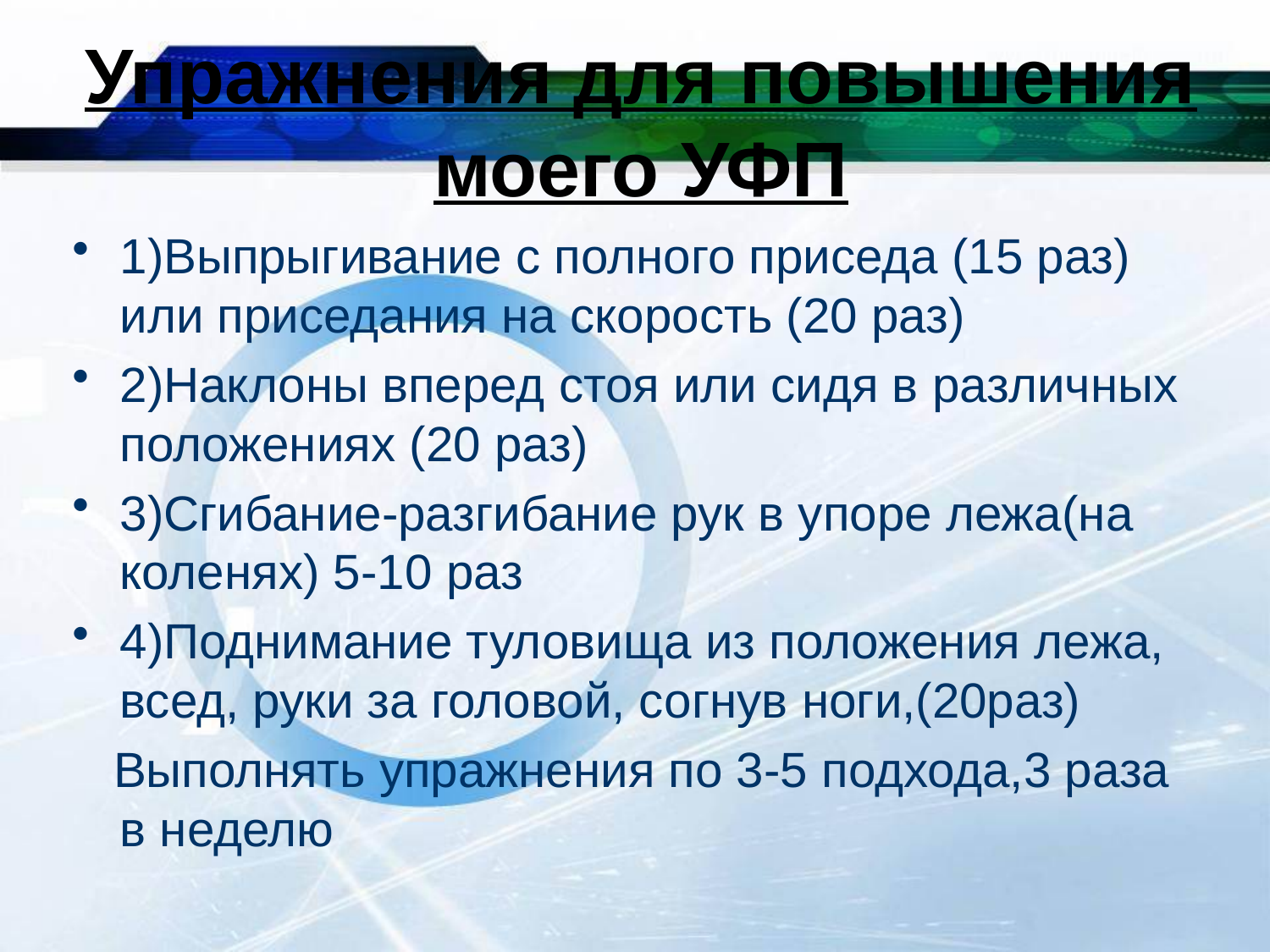

# Упражнения для повышения моего УФП
1)Выпрыгивание с полного приседа (15 раз) или приседания на скорость (20 раз)
2)Наклоны вперед стоя или сидя в различных положениях (20 раз)
3)Сгибание-разгибание рук в упоре лежа(на коленях) 5-10 раз
4)Поднимание туловища из положения лежа, всед, руки за головой, согнув ноги,(20раз)
   Выполнять упражнения по 3-5 подхода,3 раза в неделю